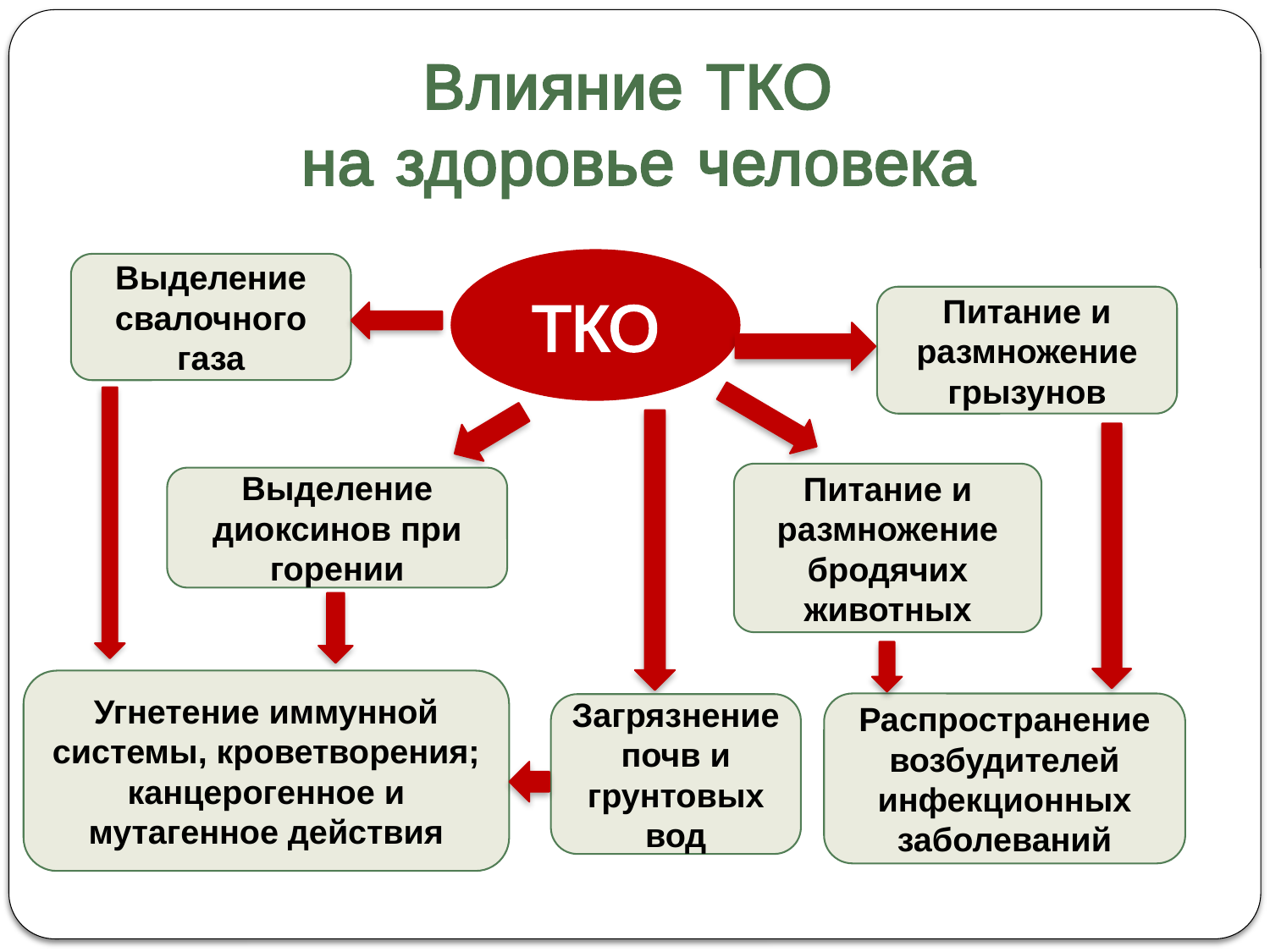

# Влияние ТКО на здоровье человека
ТКО
Выделение свалочного газа
Питание и размножение грызунов

Питание и размножение бродячих животных
Выделение диоксинов при горении

Угнетение иммунной системы, кроветворения; канцерогенное и мутагенное действия
Распространение возбудителей инфекционных заболеваний
Загрязнение почв и грунтовых вод